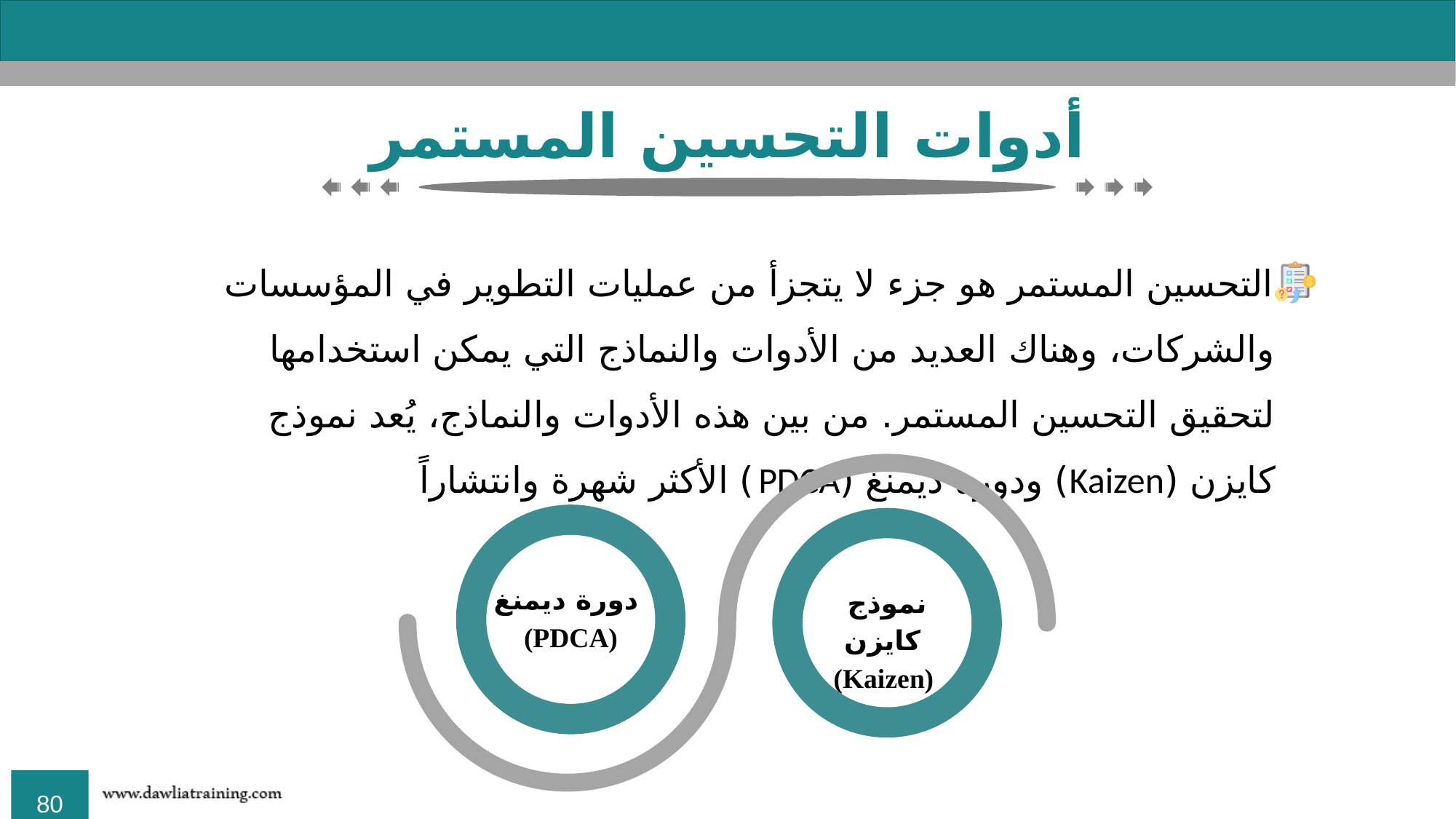

أدوات التحسين المستمر

التحسين المستمر هو جزء لا يتجزأ من عمليات التطوير في المؤسسات والشركات، وهناك العديد من الأدوات والنماذج التي يمكن استخدامها لتحقيق التحسين المستمر. من بين هذه الأدوات والنماذج، يُعد نموذج كايزن (Kaizen) ودورة ديمنغ (PDCA) الأكثر شهرة وانتشاراً

نموذج كايزن  (Kaizen)

دورة ديمنغ  (PDCA)